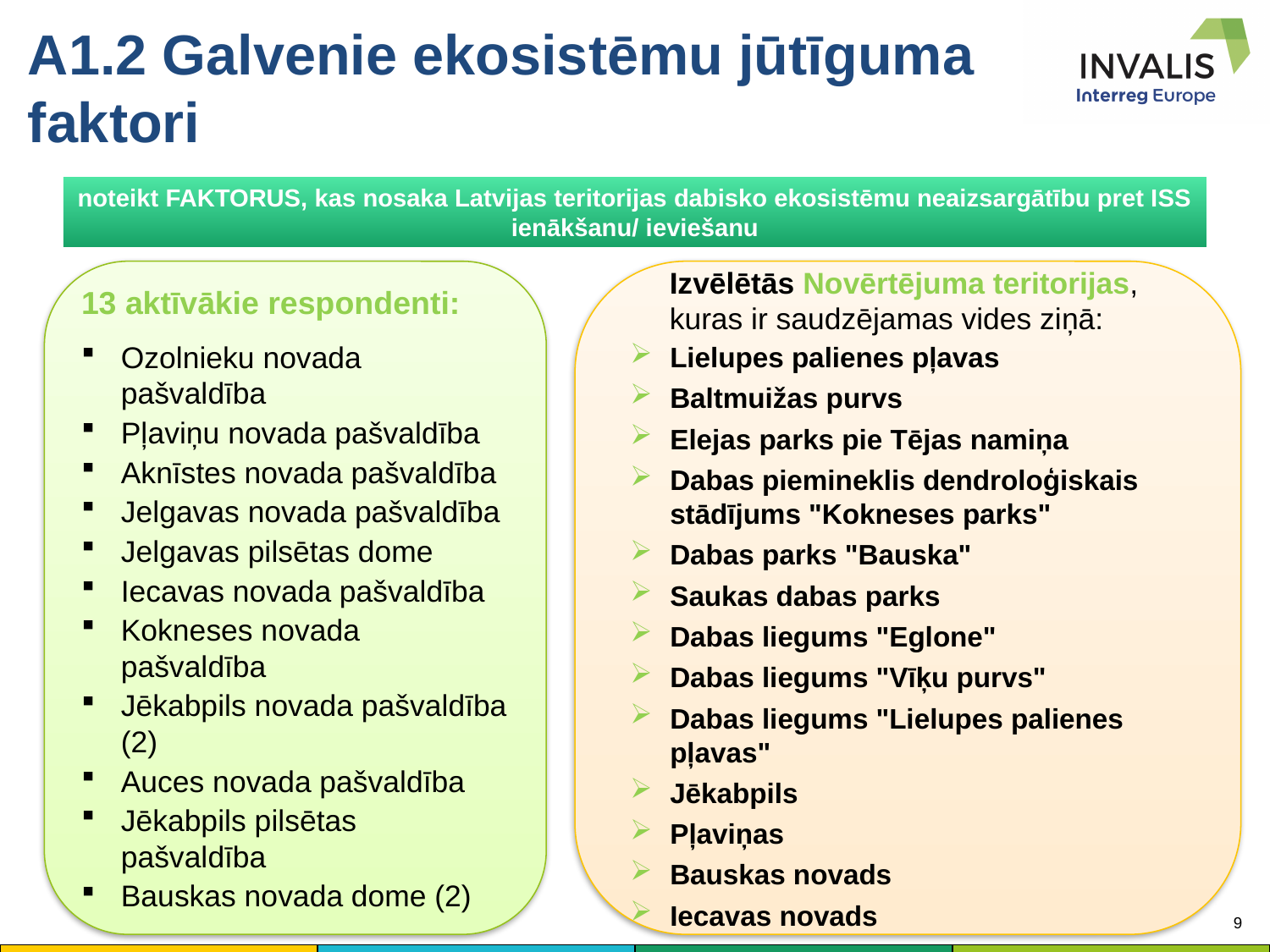

A1.2 Galvenie ekosistēmu jūtīguma faktori
#

noteikt FAKTORUS, kas nosaka Latvijas teritorijas dabisko ekosistēmu neaizsargātību pret ISS ienākšanu/ ieviešanu
13 aktīvākie respondenti:

Ozolnieku novada pašvaldība
Pļaviņu novada pašvaldība
Aknīstes novada pašvaldība
Jelgavas novada pašvaldība
Jelgavas pilsētas dome
Iecavas novada pašvaldība
Kokneses novada pašvaldība
Jēkabpils novada pašvaldība (2)
Auces novada pašvaldība
Jēkabpils pilsētas pašvaldība
Bauskas novada dome (2)
      Izvēlētās Novērtējuma teritorijas,
      kuras ir saudzējamas vides ziņā:
Lielupes palienes pļavas
Baltmuižas purvs
Elejas parks pie Tējas namiņa
Dabas piemineklis dendroloģiskais stādījums "Kokneses parks"
Dabas parks "Bauska"
Saukas dabas parks
Dabas liegums "Eglone"
Dabas liegums "Vīķu purvs"
Dabas liegums "Lielupes palienes pļavas"
Jēkabpils
Pļaviņas
Bauskas novads
Iecavas novads